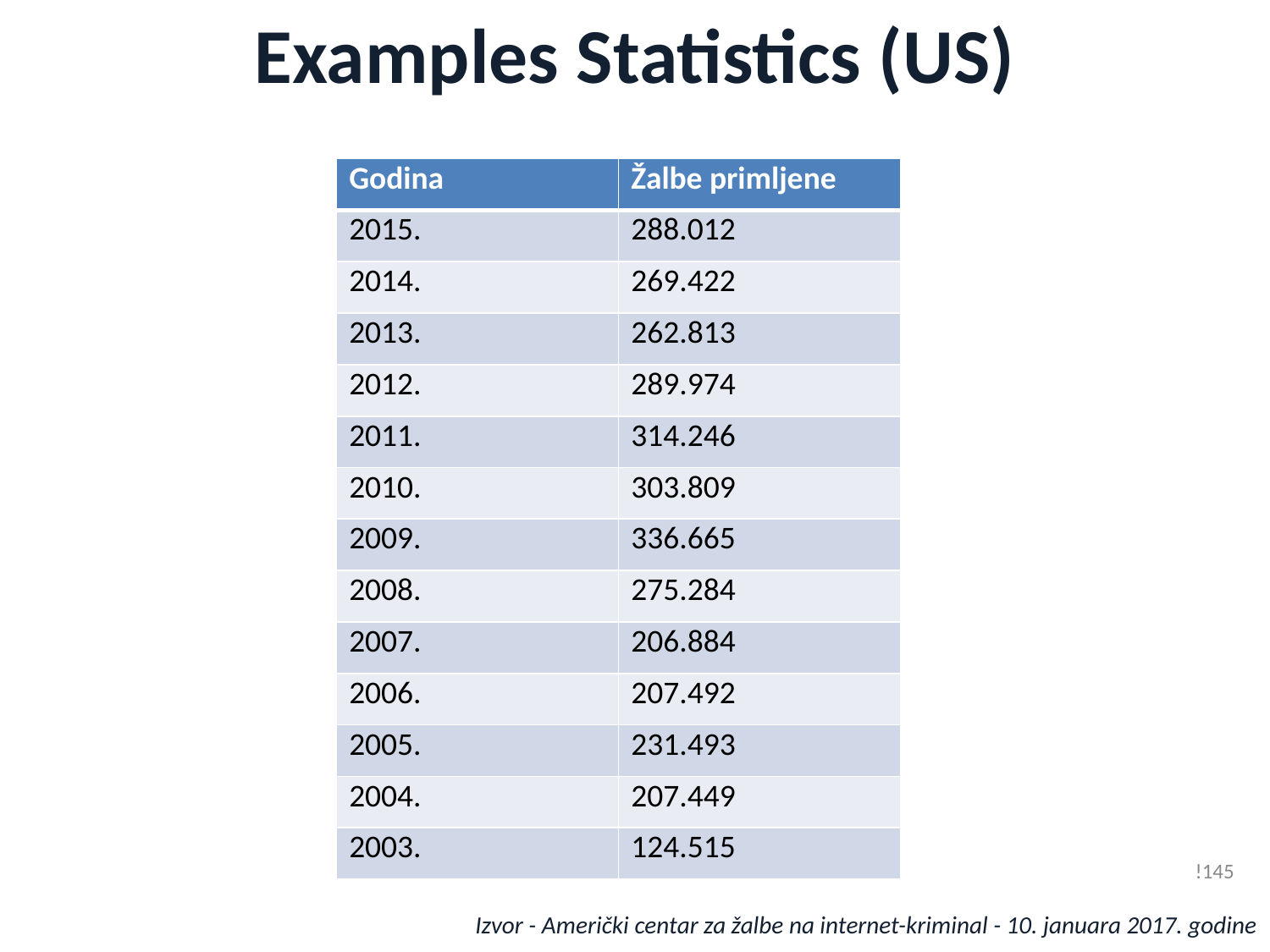

# Examples Statistics (US)
| Godina | Žalbe primljene |
| --- | --- |
| 2015. | 288.012 |
| 2014. | 269.422 |
| 2013. | 262.813 |
| 2012. | 289.974 |
| 2011. | 314.246 |
| 2010. | 303.809 |
| 2009. | 336.665 |
| 2008. | 275.284 |
| 2007. | 206.884 |
| 2006. | 207.492 |
| 2005. | 231.493 |
| 2004. | 207.449 |
| 2003. | 124.515 |
!145
Izvor - Američki centar za žalbe na internet-kriminal - 10. januara 2017. godine